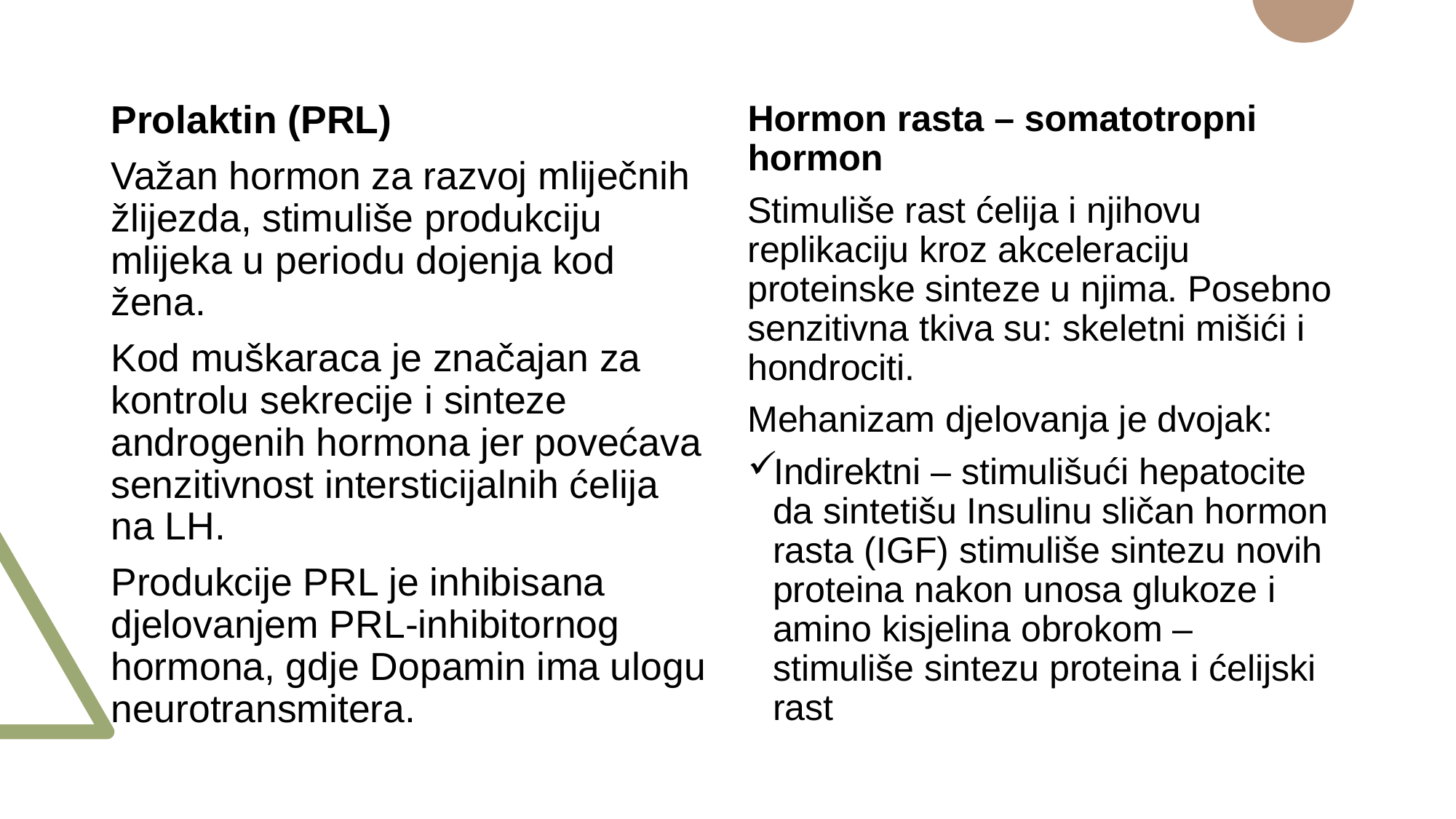

Prolaktin (PRL)
Važan hormon za razvoj mliječnih žlijezda, stimuliše produkciju mlijeka u periodu dojenja kod žena.
Kod muškaraca je značajan za kontrolu sekrecije i sinteze androgenih hormona jer povećava senzitivnost intersticijalnih ćelija na LH.
Produkcije PRL je inhibisana djelovanjem PRL-inhibitornog hormona, gdje Dopamin ima ulogu neurotransmitera.
Hormon rasta – somatotropni hormon
Stimuliše rast ćelija i njihovu replikaciju kroz akceleraciju proteinske sinteze u njima. Posebno senzitivna tkiva su: skeletni mišići i hondrociti.
Mehanizam djelovanja je dvojak:
Indirektni – stimulišući hepatocite da sintetišu Insulinu sličan hormon rasta (IGF) stimuliše sintezu novih proteina nakon unosa glukoze i amino kisjelina obrokom – stimuliše sintezu proteina i ćelijski rast